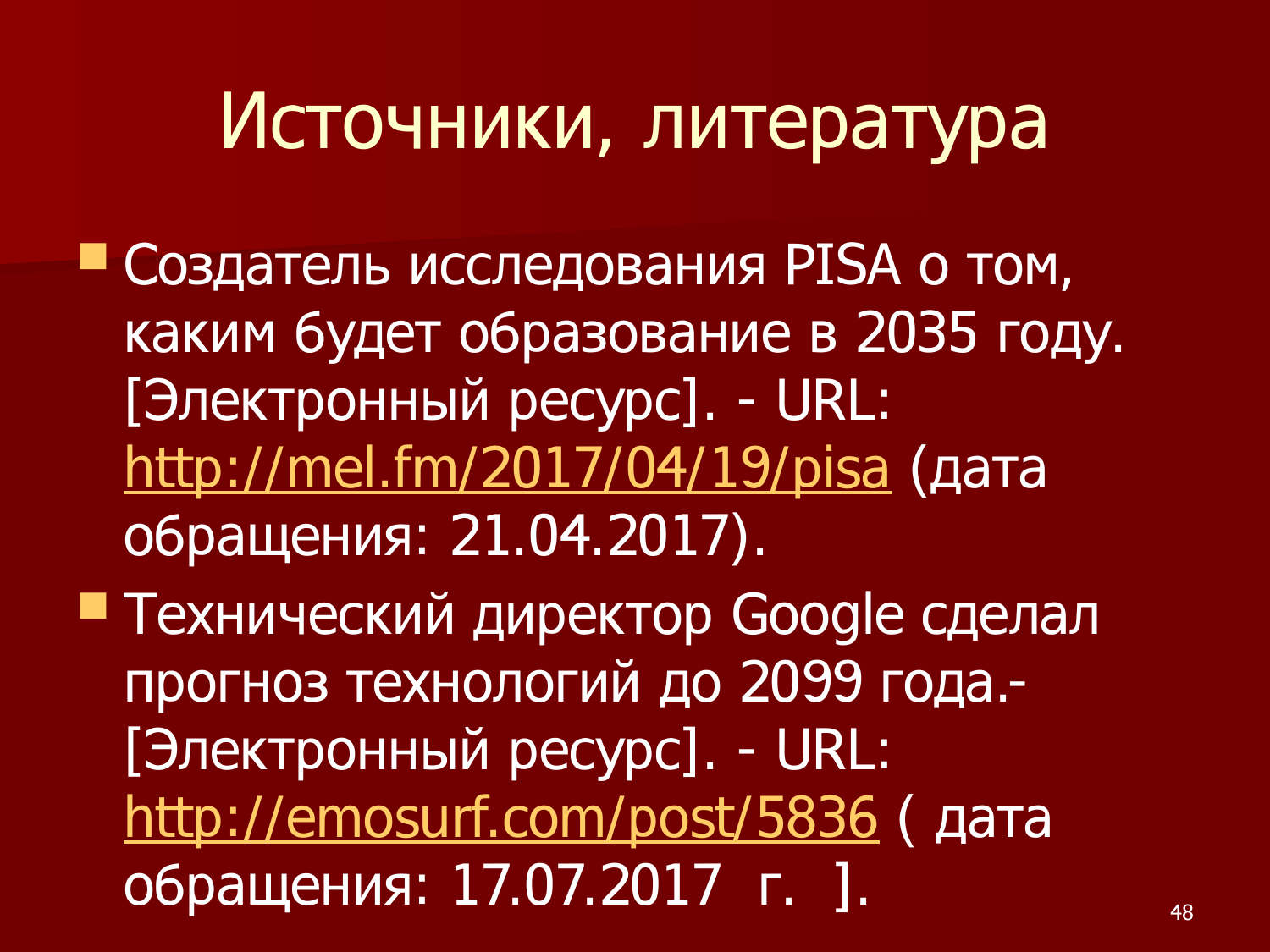

# Источники, литература
Создатель исследования PISA о том, каким будет образование в 2035 году. [Электронный ресурс]. - URL: http://mel.fm/2017/04/19/pisa (дата обращения: 21.04.2017).
Технический директор Google сделал прогноз технологий до 2099 года.- [Электронный ресурс]. - URL:  http://emosurf.com/post/5836 ( дата обращения: 17.07.2017  г.  ].

48